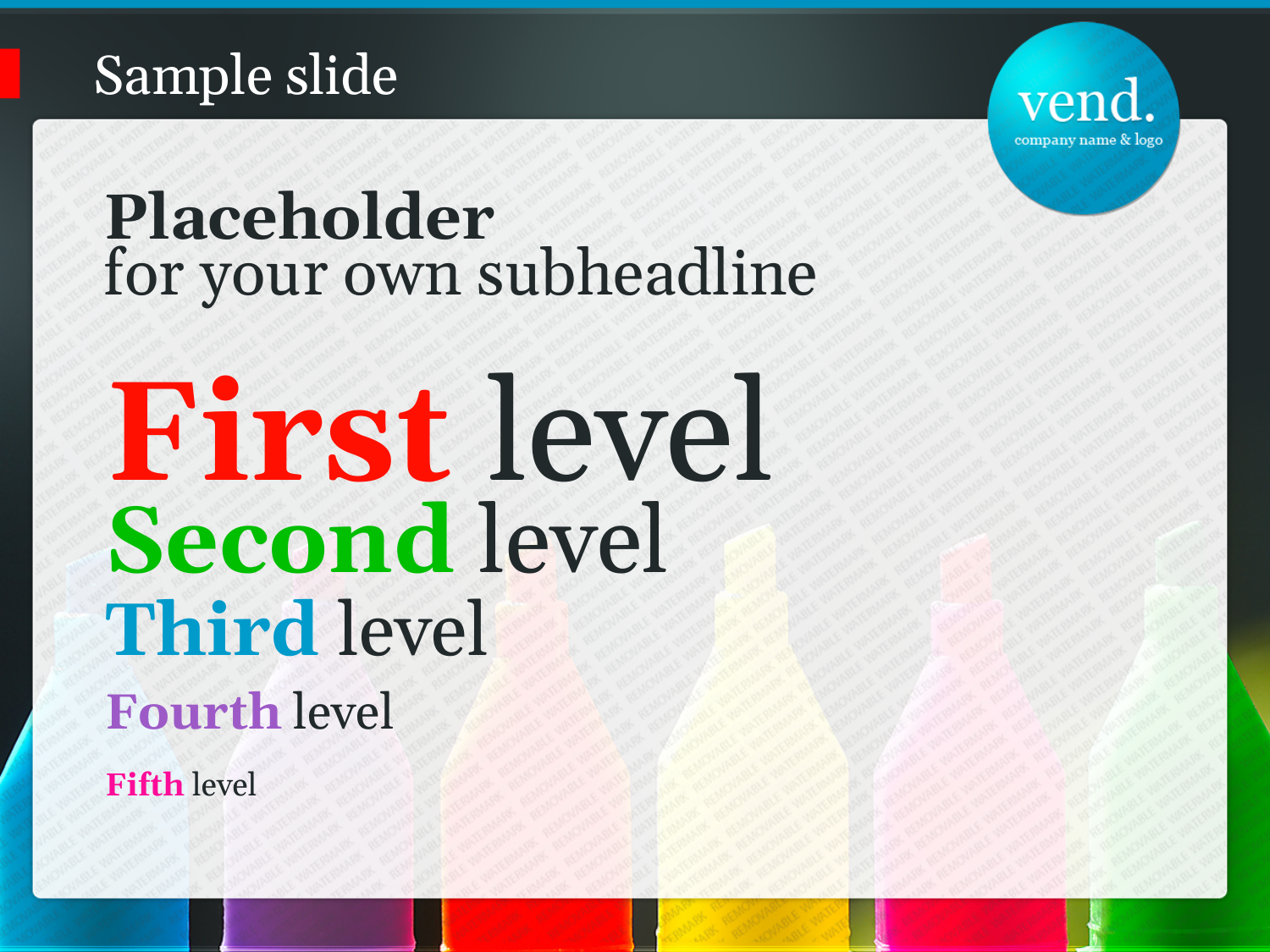

# Sample slide
Placeholder
for your own subheadline
First level
Second level
Third level
Fourth level
Fifth level